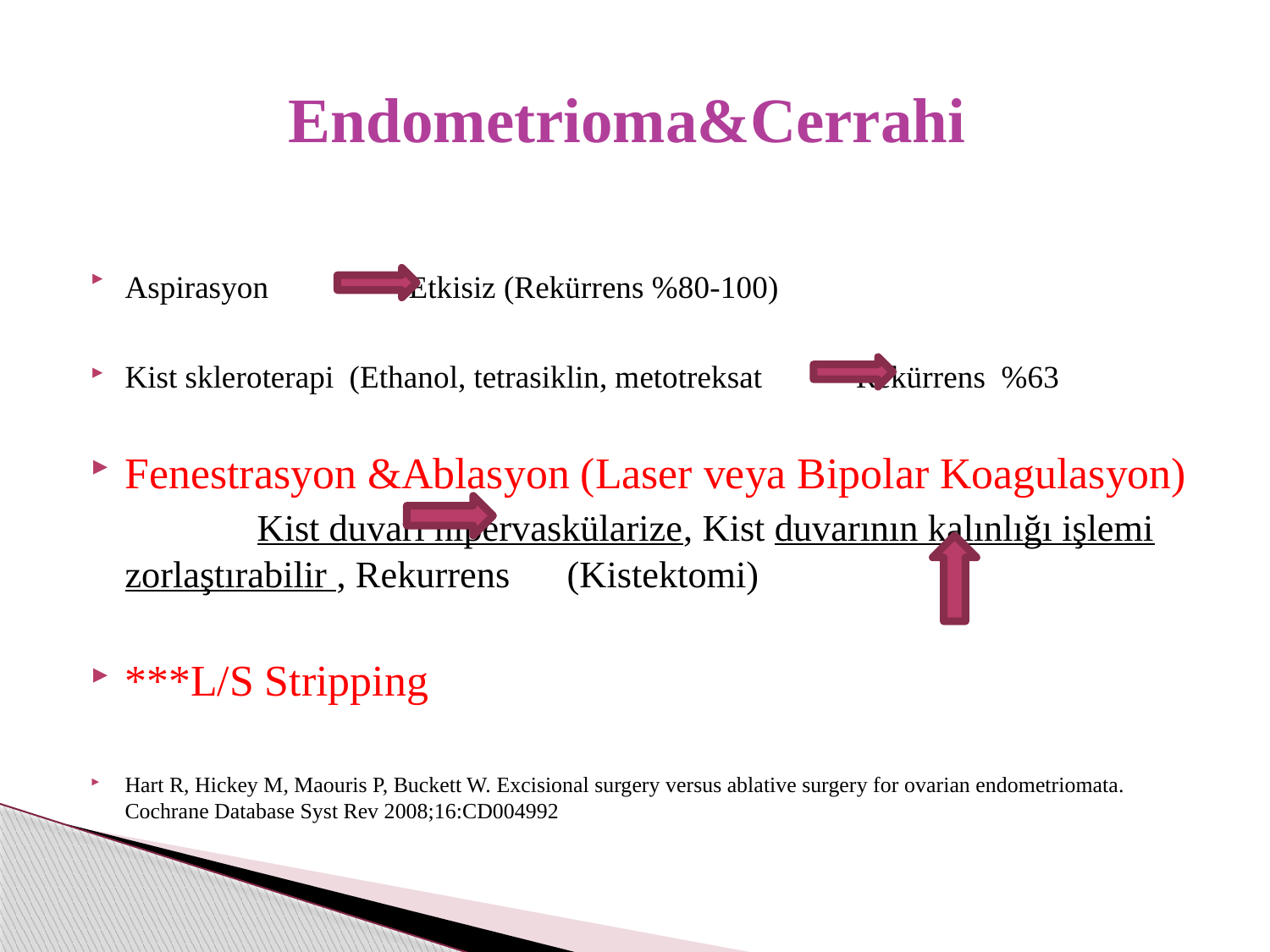

# Endometrioma&Cerrahi

Aspirasyon            Etkisiz (Rekürrens %80-100)

Kist skleroterapi  (Ethanol, tetrasiklin, metotreksat            Rekürrens  %63

Fenestrasyon &Ablasyon (Laser veya Bipolar Koagulasyon)             Kist duvarı hipervaskülarize, Kist duvarının kalınlığı işlemi zorlaştırabilir , Rekurrens      (Kistektomi)

***L/S Stripping

Hart R, Hickey M, Maouris P, Buckett W. Excisional surgery versus ablative surgery for ovarian endometriomata. Cochrane Database Syst Rev 2008;16:CD004992